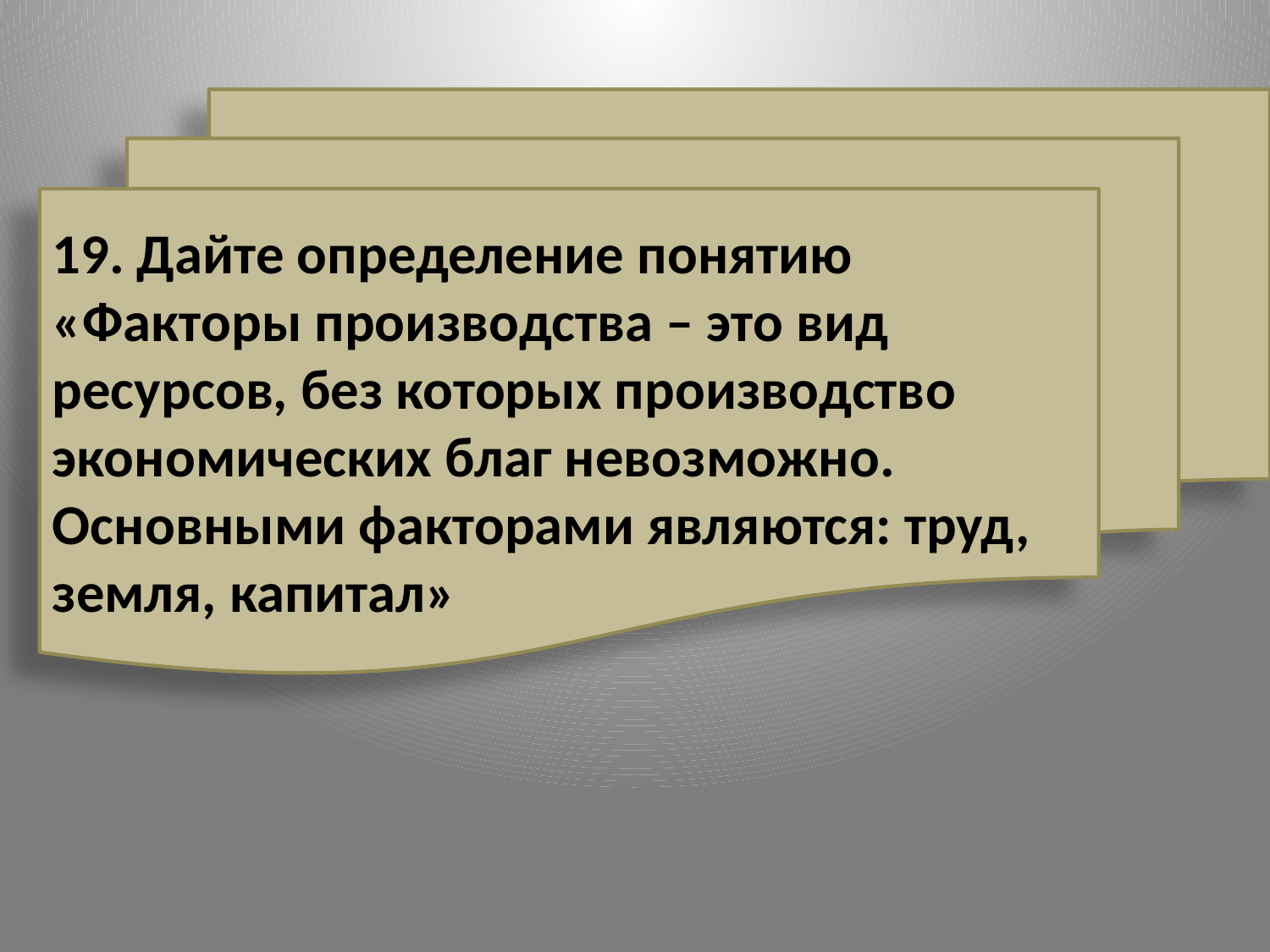

19. Дайте определение понятию «Факторы производства – это вид ресурсов, без которых производство экономических благ невозможно. Основными факторами являются: труд, земля, капитал»